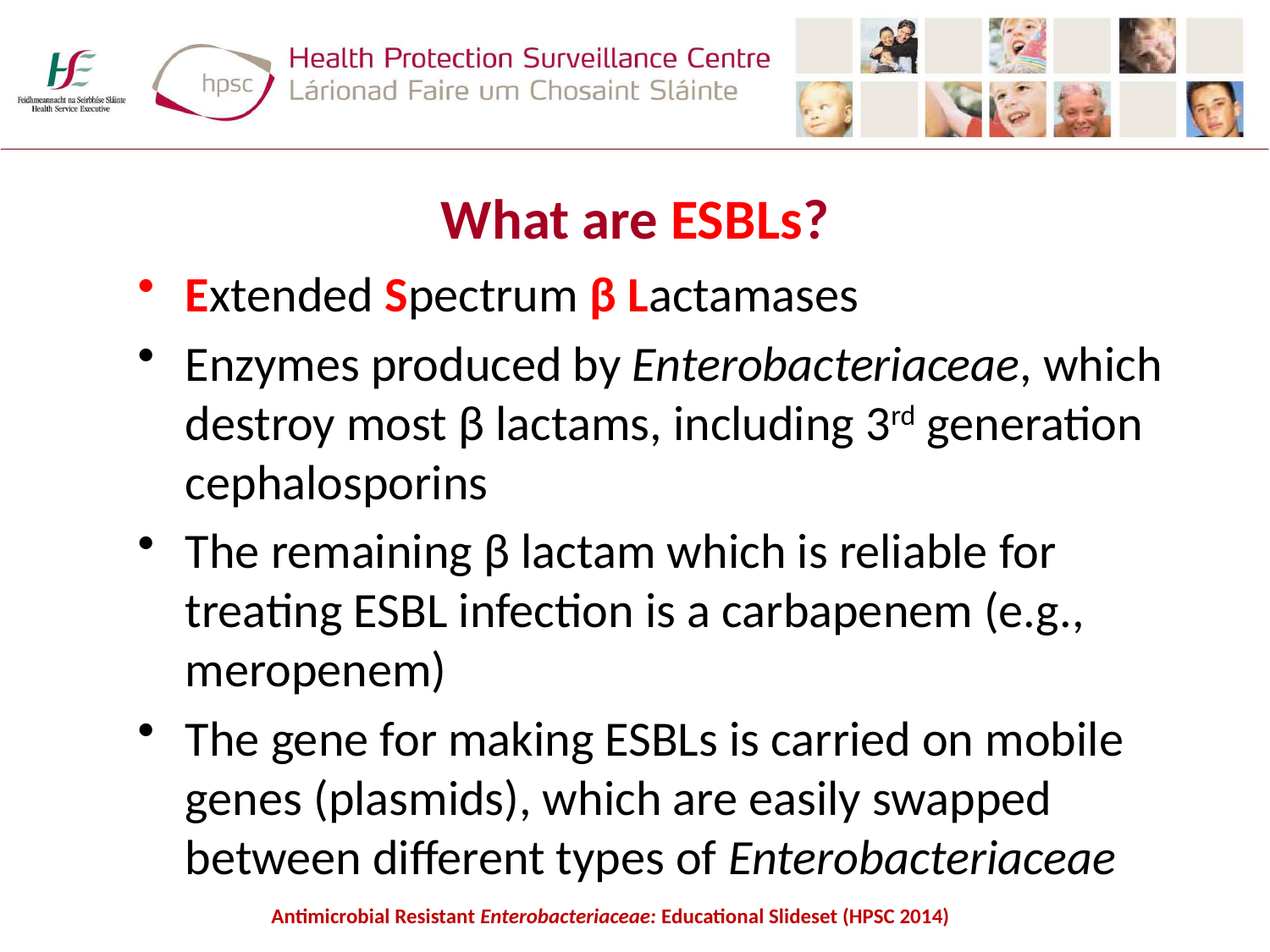

# What are ESBLs?
Extended Spectrum β Lactamases
Enzymes produced by Enterobacteriaceae, which destroy most β lactams, including 3rd generation cephalosporins
The remaining β lactam which is reliable for treating ESBL infection is a carbapenem (e.g., meropenem)
The gene for making ESBLs is carried on mobile genes (plasmids), which are easily swapped between different types of Enterobacteriaceae
Antimicrobial Resistant Enterobacteriaceae: Educational Slideset (HPSC 2014)